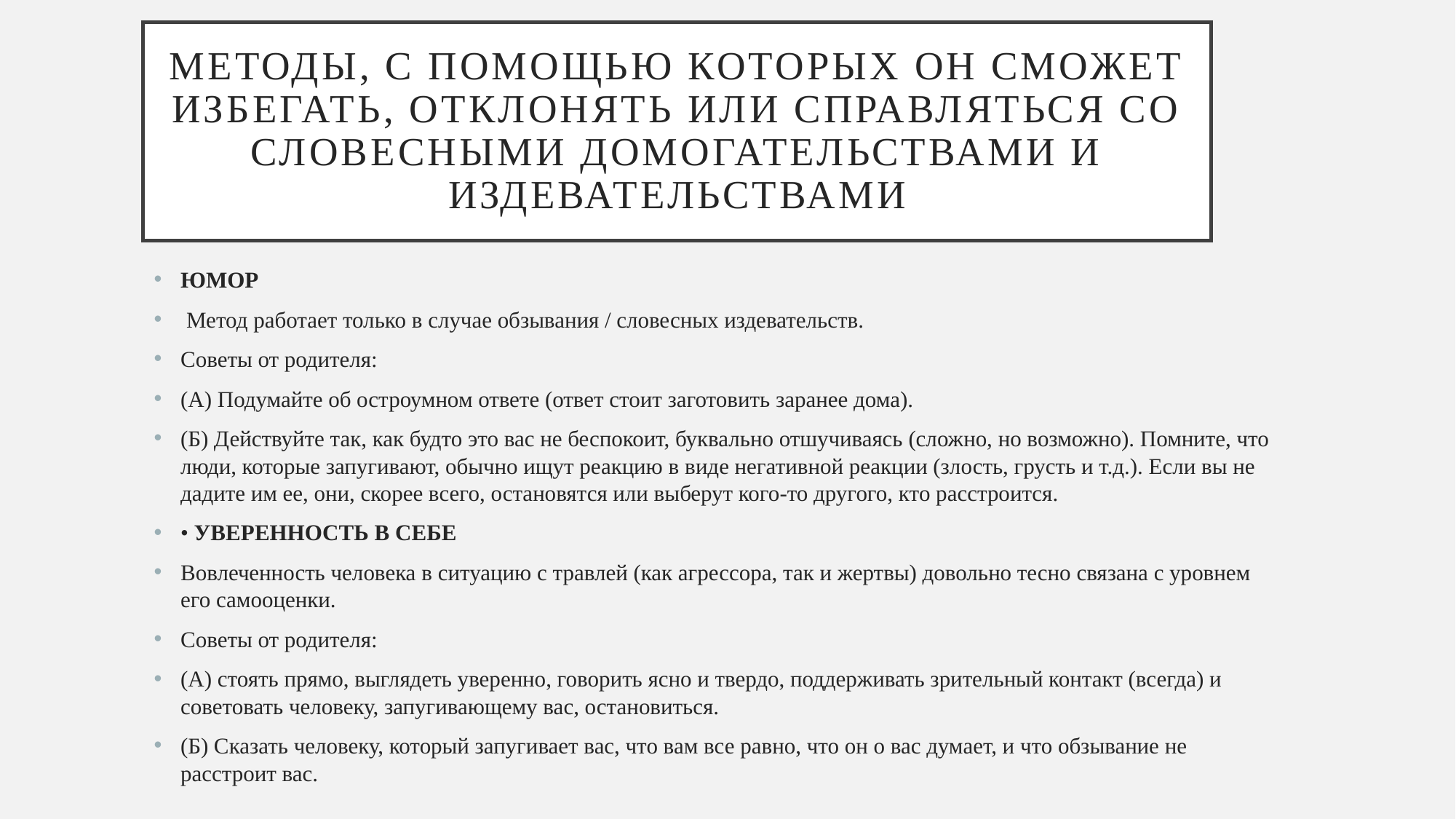

# МЕТОДЫ, С ПОМОЩЬЮ КОТОРЫХ ОН СМОЖЕТ ИЗБЕГАТЬ, ОТКЛОНЯТЬ ИЛИ СПРАВЛЯТЬСЯ СО СЛОВЕСНЫМИ ДОМОГАТЕЛЬСТВАМИ И ИЗДЕВАТЕЛЬСТВАМИ
ЮМОР
 Метод работает только в случае обзывания / словесных издевательств.
Советы от родителя:
(А) Подумайте об остроумном ответе (ответ стоит заготовить заранее дома).
(Б) Действуйте так, как будто это вас не беспокоит, буквально отшучиваясь (сложно, но возможно). Помните, что люди, которые запугивают, обычно ищут реакцию в виде негативной реакции (злость, грусть и т.д.). Если вы не дадите им ее, они, скорее всего, остановятся или выберут кого-то другого, кто расстроится.
• УВЕРЕННОСТЬ В СЕБЕ
Вовлеченность человека в ситуацию с травлей (как агрессора, так и жертвы) довольно тесно связана с уровнем его самооценки.
Советы от родителя:
(А) стоять прямо, выглядеть уверенно, говорить ясно и твердо, поддерживать зрительный контакт (всегда) и советовать человеку, запугивающему вас, остановиться.
(Б) Сказать человеку, который запугивает вас, что вам все равно, что он о вас думает, и что обзывание не расстроит вас.